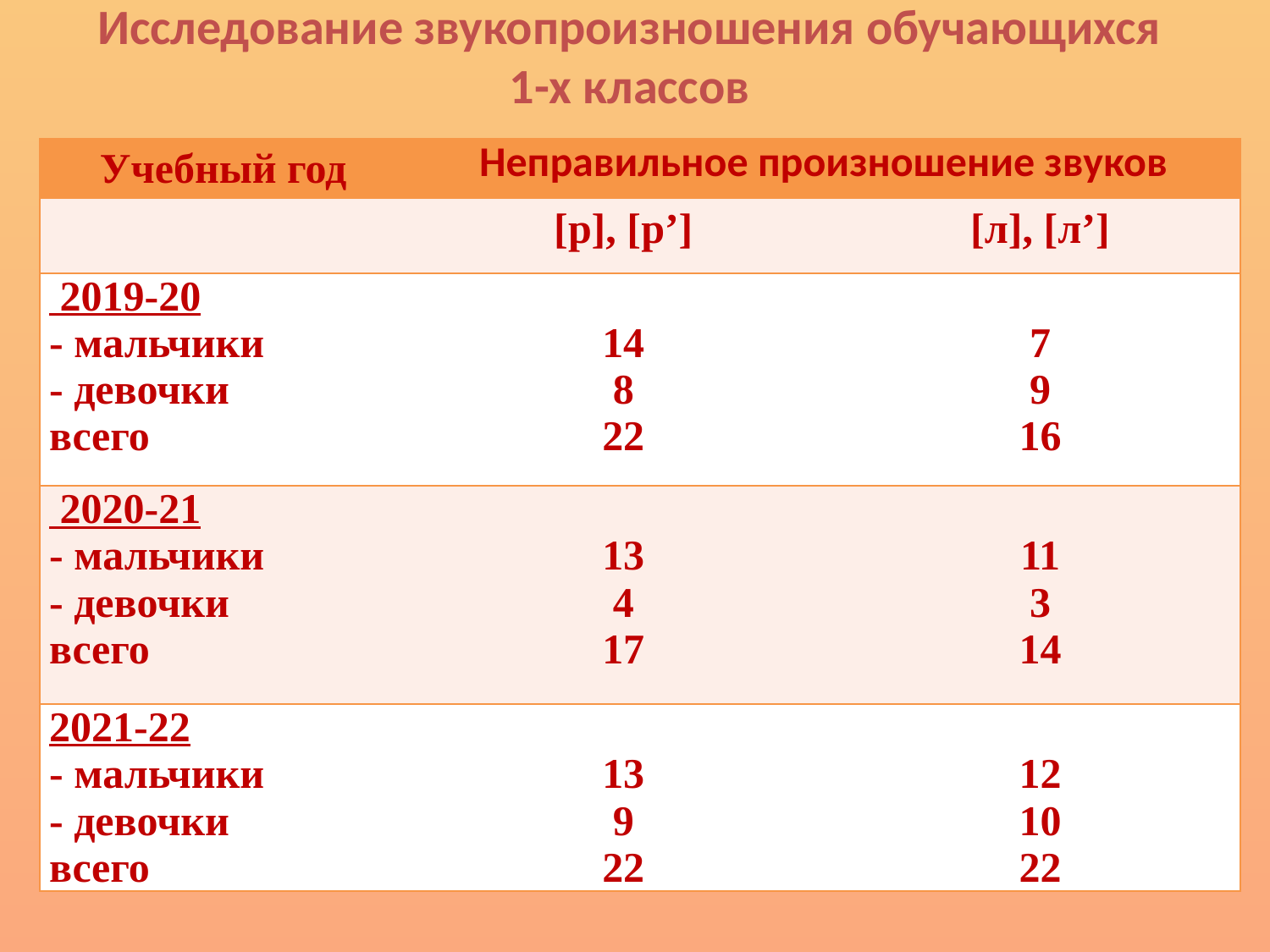

# Исследование звукопроизношения обучающихся 1-х классов
| Учебный год | Неправильное произношение звуков |  |
| --- | --- | --- |
|  | [р], [р’] | [л], [л’] |
| 2019-20 - мальчики - девочки всего | 14 8 22 | 7 9 16 |
| 2020-21 - мальчики - девочки всего | 13 4 17 | 11 3 14 |
| 2021-22 - мальчики - девочки всего | 13 9 22 | 12 10 22 |